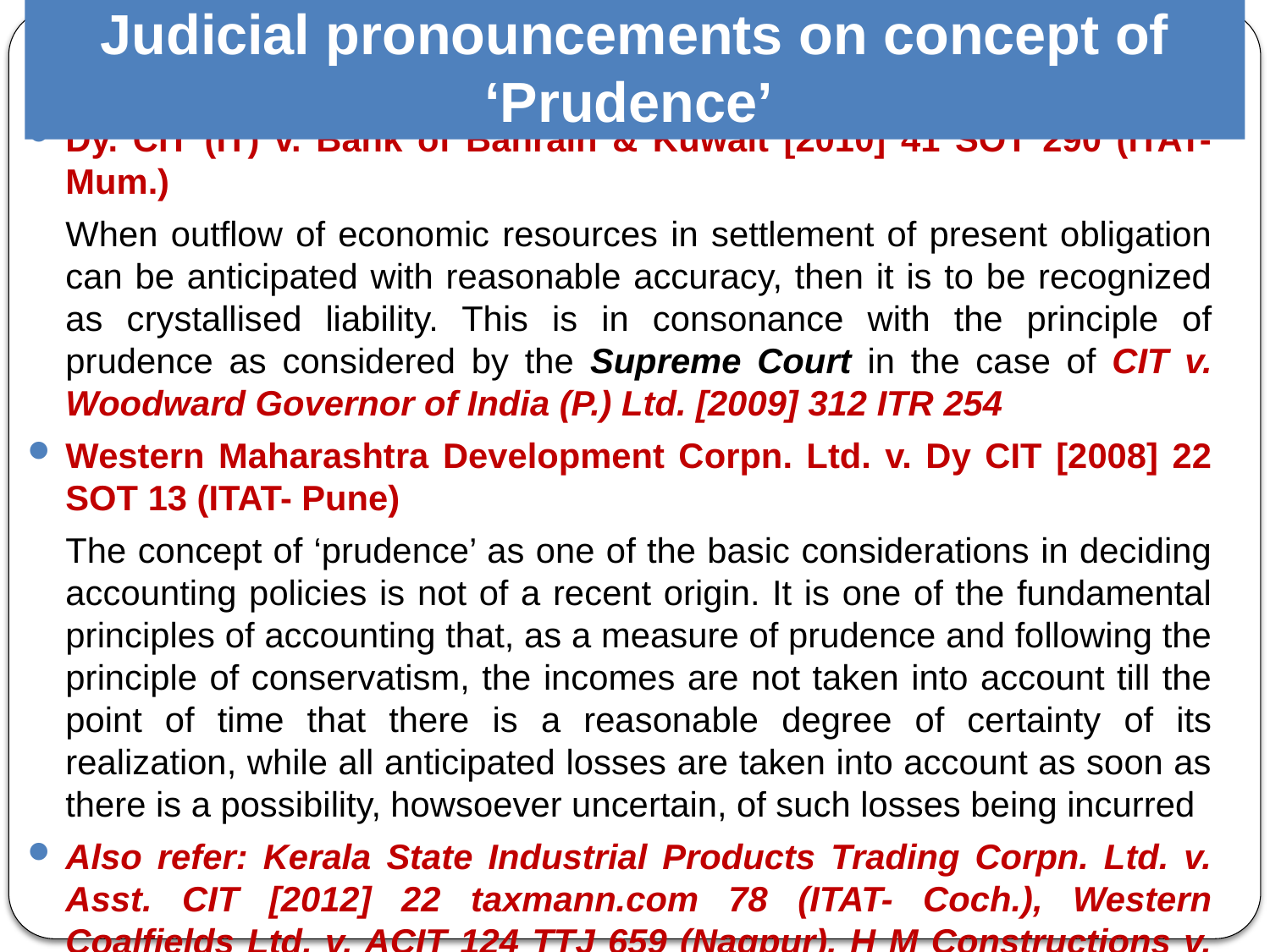

Judicial pronouncements on concept of ‘Prudence’
Dy. CIT (IT) v. Bank of Bahrain & Kuwait [2010] 41 SOT 290 (ITAT-Mum.)
	When outflow of economic resources in settlement of present obligation can be anticipated with reasonable accuracy, then it is to be recognized as crystallised liability. This is in consonance with the principle of prudence as considered by the Supreme Court in the case of CIT v. Woodward Governor of India (P.) Ltd. [2009] 312 ITR 254
Western Maharashtra Development Corpn. Ltd. v. Dy CIT [2008] 22 SOT 13 (ITAT- Pune)
	The concept of ‘prudence’ as one of the basic considerations in deciding accounting policies is not of a recent origin. It is one of the fundamental principles of accounting that, as a measure of prudence and following the principle of conservatism, the incomes are not taken into account till the point of time that there is a reasonable degree of certainty of its realization, while all anticipated losses are taken into account as soon as there is a possibility, howsoever uncertain, of such losses being incurred
Also refer: Kerala State Industrial Products Trading Corpn. Ltd. v. Asst. CIT [2012] 22 taxmann.com 78 (ITAT- Coch.), Western Coalfields Ltd. v. ACIT 124 TTJ 659 (Nagpur), H M Constructions v. JCIT 84 ITD 429 (Bangalore), & Western Maharashtra Development Corpn. Ltd. v. DCIT [2008] 22 SOT 13 (Pune)